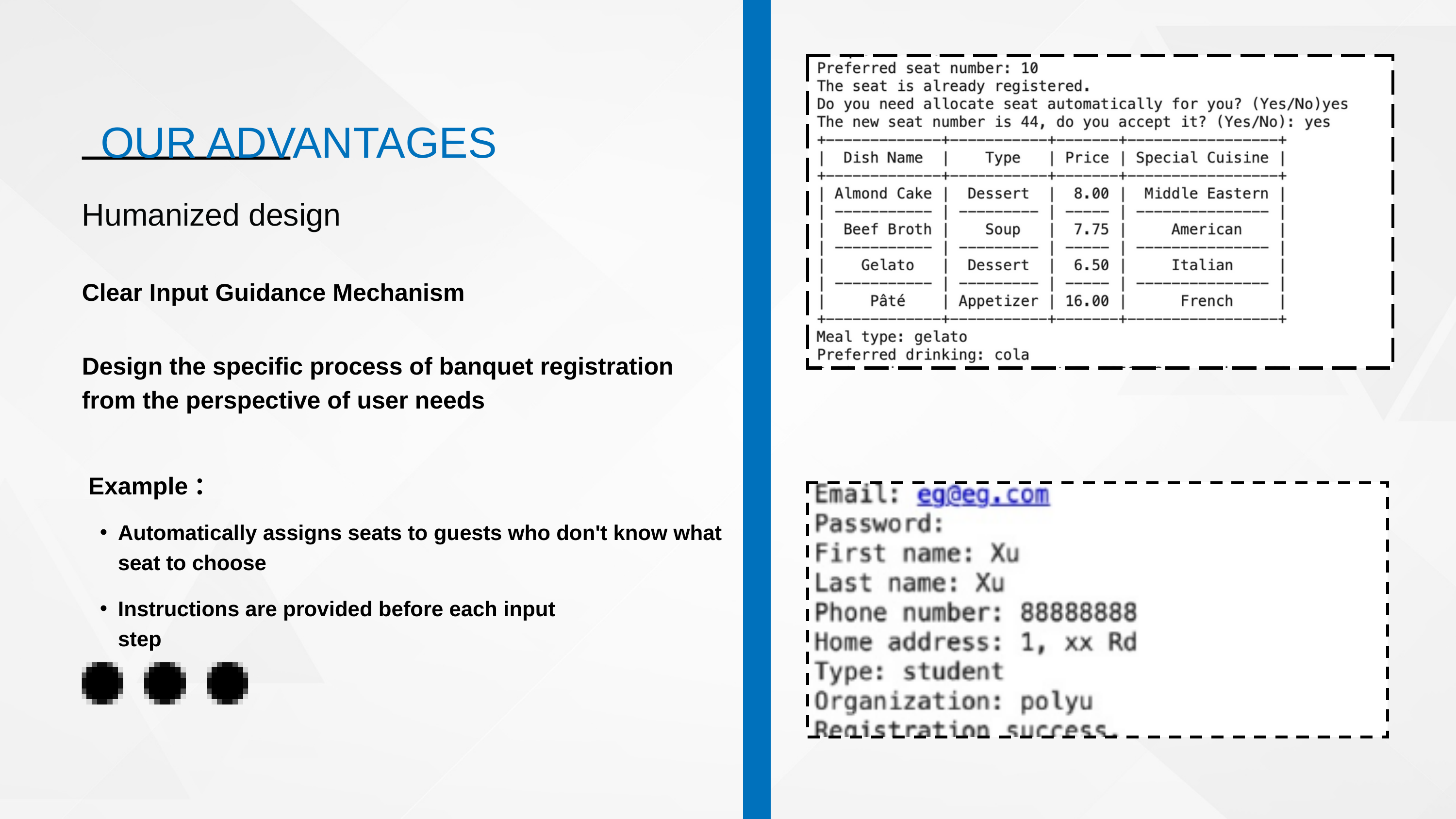

OUR ADVANTAGES

Humanized design
Clear Input Guidance Mechanism
Design the specific process of banquet registration from the perspective of user needs
Example：

Automatically assigns seats to guests who don't know what seat to choose
Instructions are provided before each input step